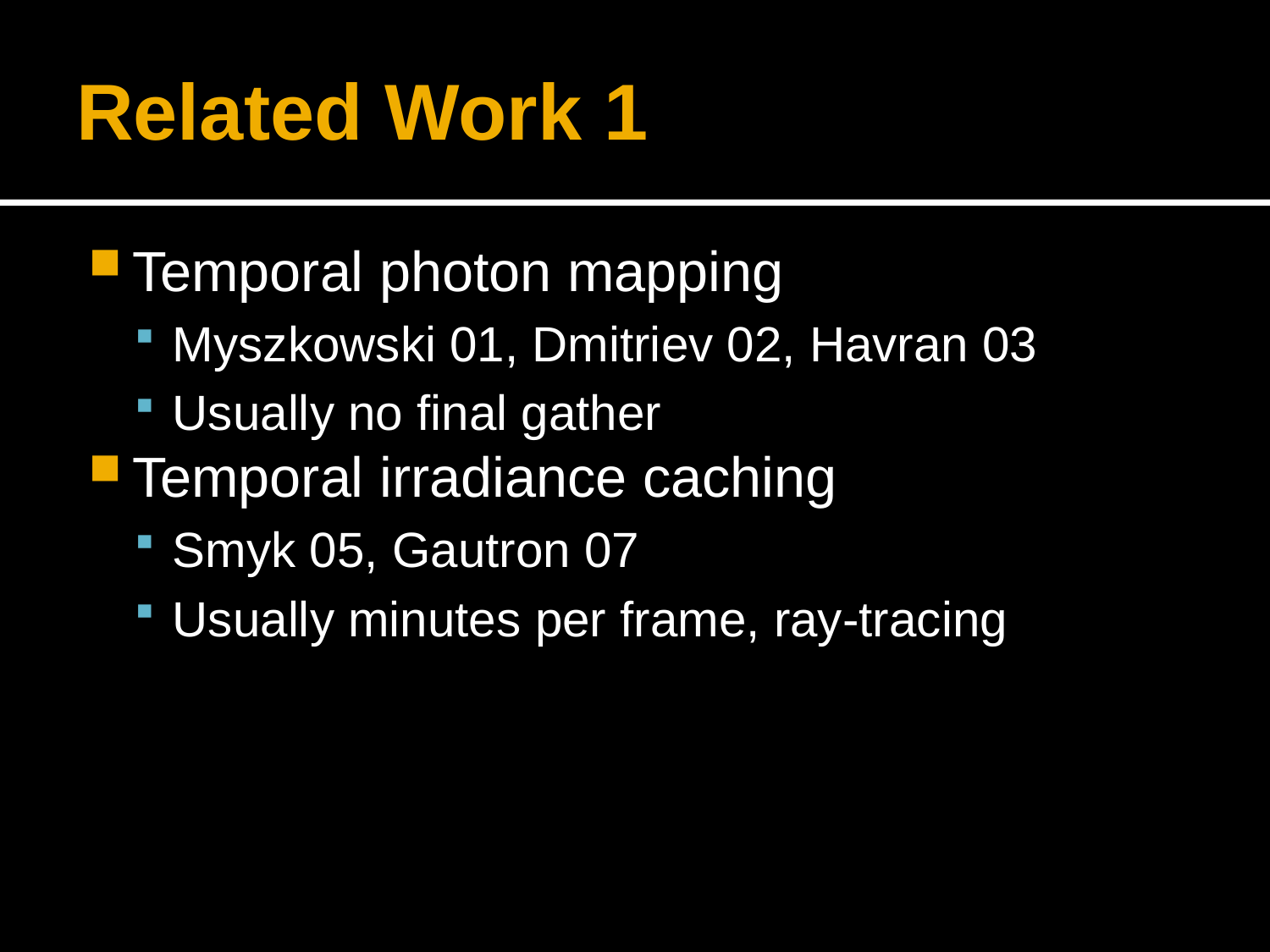

# Related Work 1
Temporal photon mapping
Myszkowski 01, Dmitriev 02, Havran 03
Usually no final gather
Temporal irradiance caching
Smyk 05, Gautron 07
Usually minutes per frame, ray-tracing